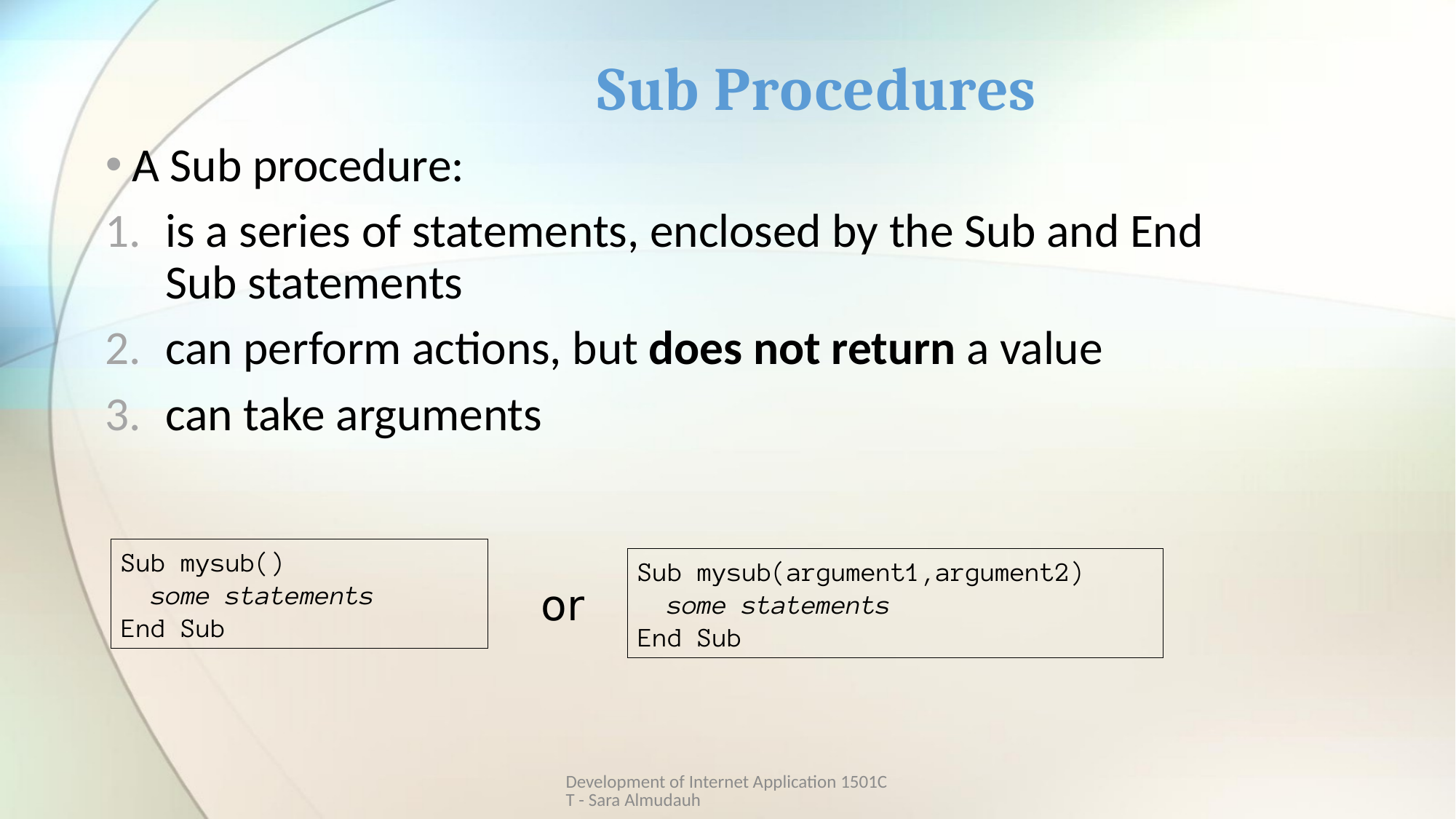

# Sub Procedures
A Sub procedure:
is a series of statements, enclosed by the Sub and End Sub statements
can perform actions, but does not return a value
can take arguments

Sub mysub()
  some statements
End Sub
Sub mysub(argument1,argument2)
  some statements
End Sub
or
Development of Internet Application 1501CT - Sara Almudauh